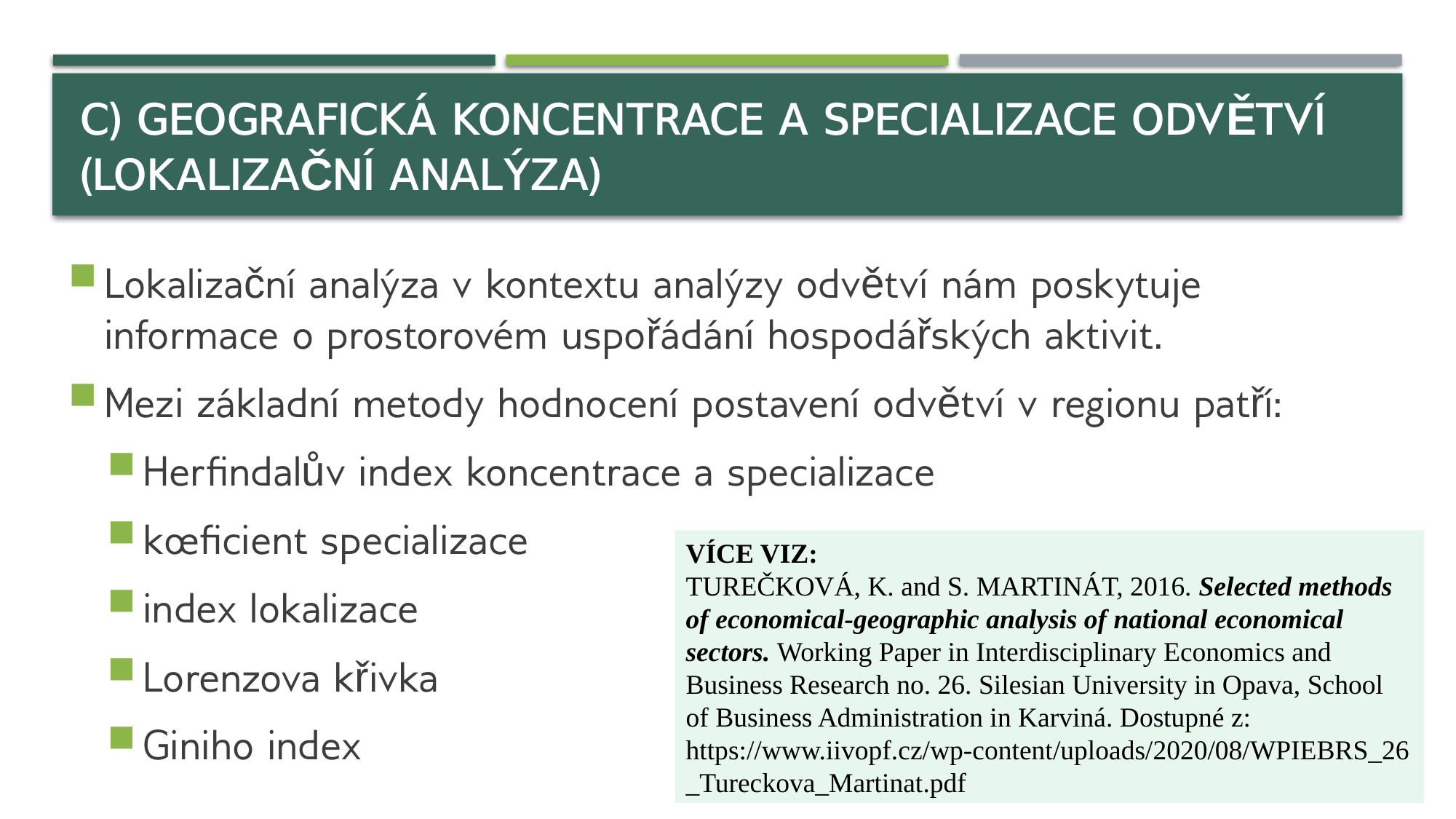

# c) geografická koncentrace a specializace odvětví (lokalizační analýza)
Lokalizační analýza v kontextu analýzy odvětví nám poskytuje informace o prostorovém uspořádání hospodářských aktivit.
Mezi základní metody hodnocení postavení odvětví v regionu patří:
Herfindalův index koncentrace a specializace
koeficient specializace
index lokalizace
Lorenzova křivka
Giniho index
VÍCE VIZ:
TUREČKOVÁ, K. and S. MARTINÁT, 2016. Selected methods of economical-geographic analysis of national economical sectors. Working Paper in Interdisciplinary Economics and Business Research no. 26. Silesian University in Opava, School of Business Administration in Karviná. Dostupné z: https://www.iivopf.cz/wp-content/uploads/2020/08/WPIEBRS_26_Tureckova_Martinat.pdf
7